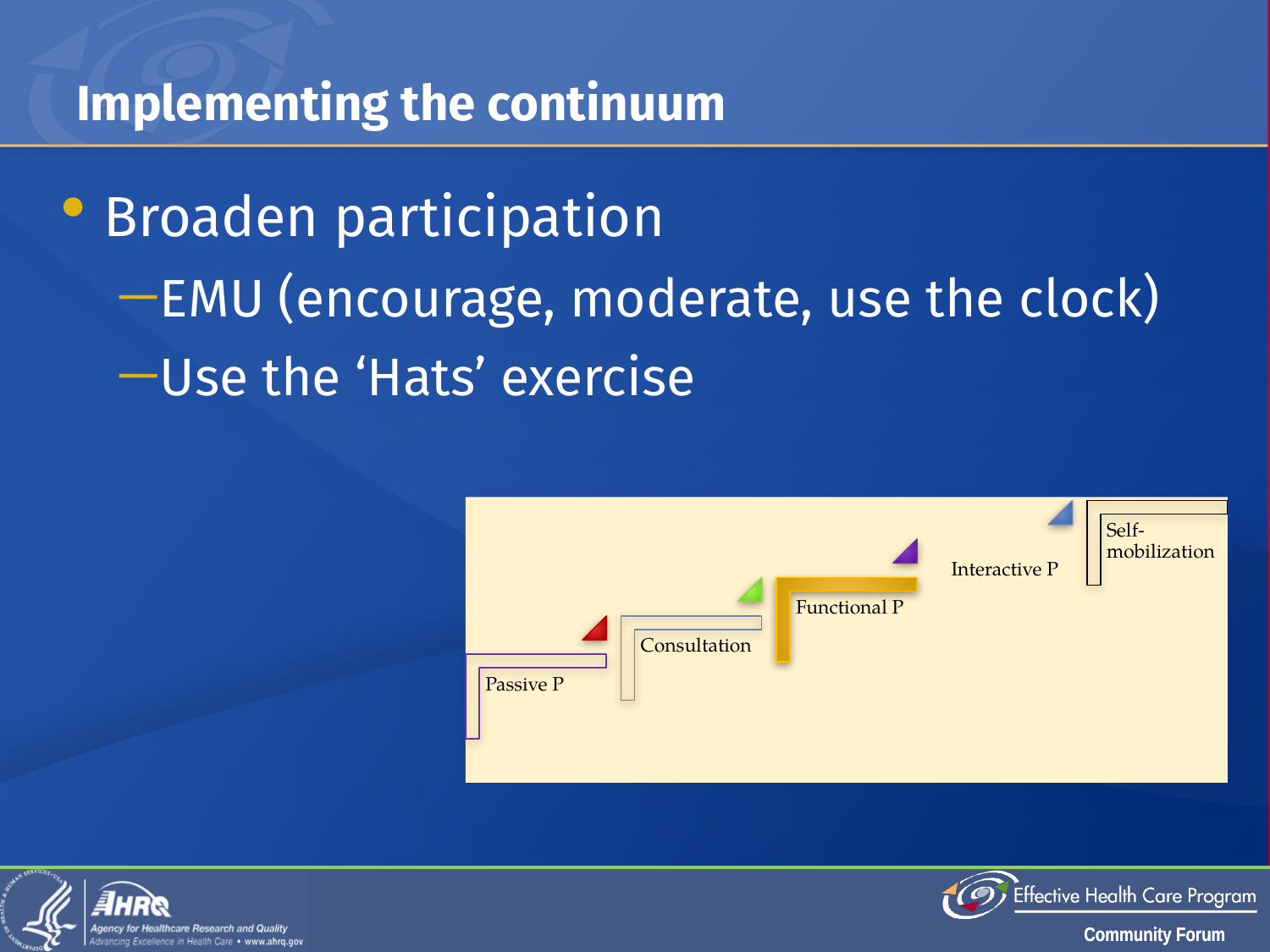

# Implementing the continuum
Broaden participation
EMU (encourage, moderate, use the clock)
Use the ‘Hats’ exercise

Passive P
Consultation
Functional P
Interactive P
Self-mobilization